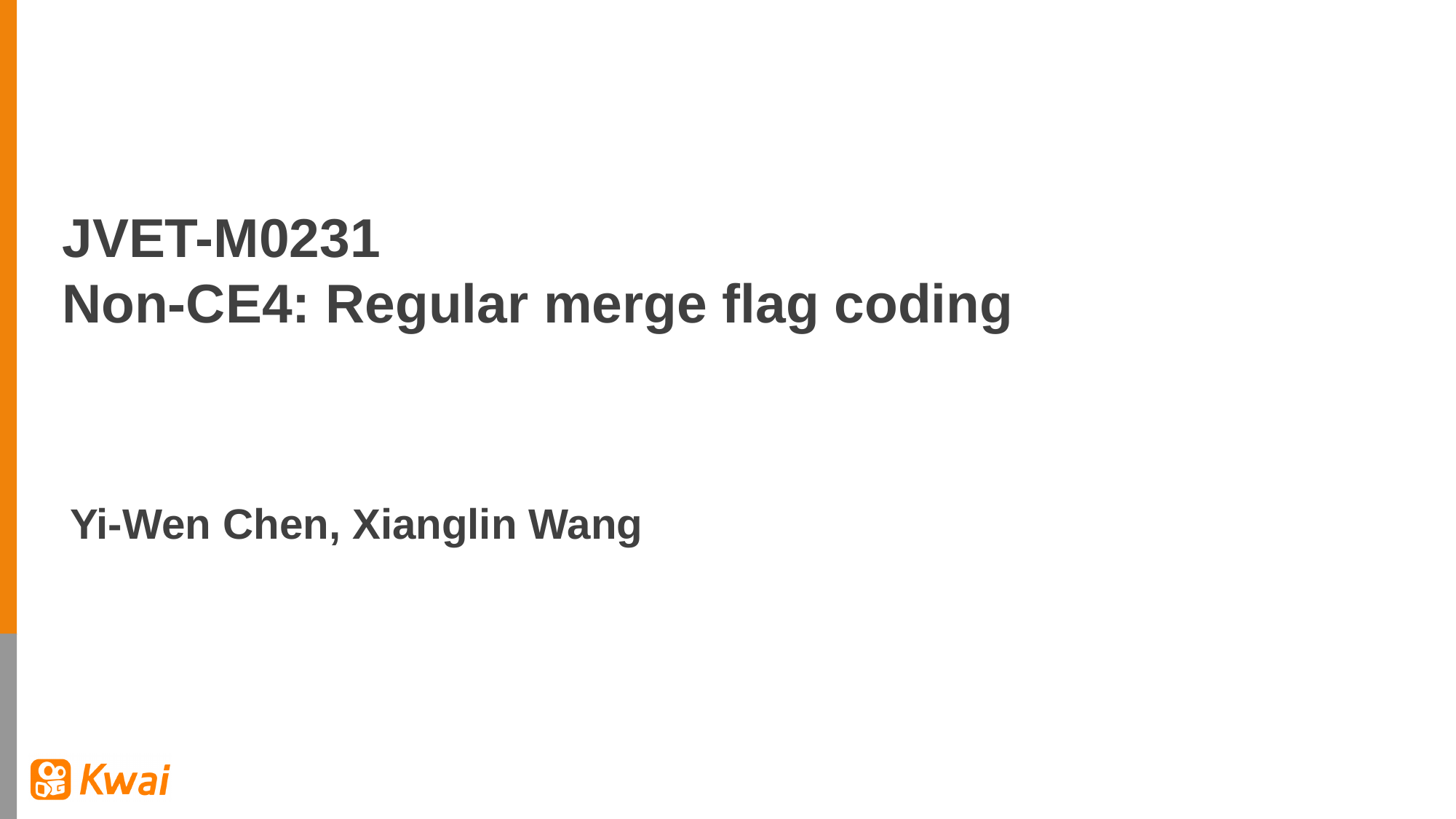

JVET-M0231
Non-CE4: Regular merge flag coding
Yi-Wen Chen, Xianglin Wang